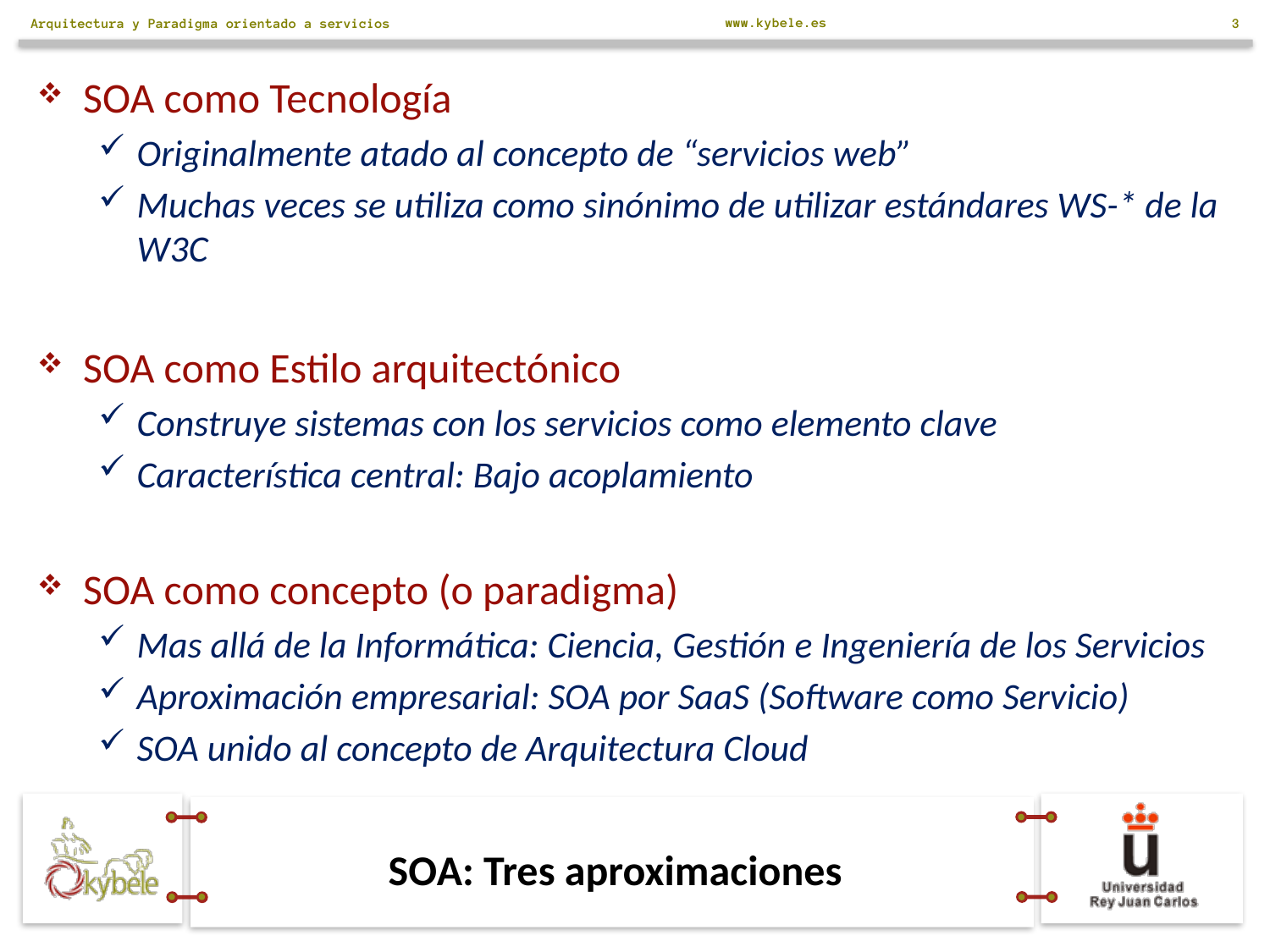

Arquitectura y Paradigma orientado a servicios
3
SOA como Tecnología
Originalmente atado al concepto de “servicios web”
Muchas veces se utiliza como sinónimo de utilizar estándares WS-* de la W3C

SOA como Estilo arquitectónico
Construye sistemas con los servicios como elemento clave
Característica central: Bajo acoplamiento

SOA como concepto (o paradigma)
Mas allá de la Informática: Ciencia, Gestión e Ingeniería de los Servicios
Aproximación empresarial: SOA por SaaS (Software como Servicio)
SOA unido al concepto de Arquitectura Cloud

# SOA: Tres aproximaciones